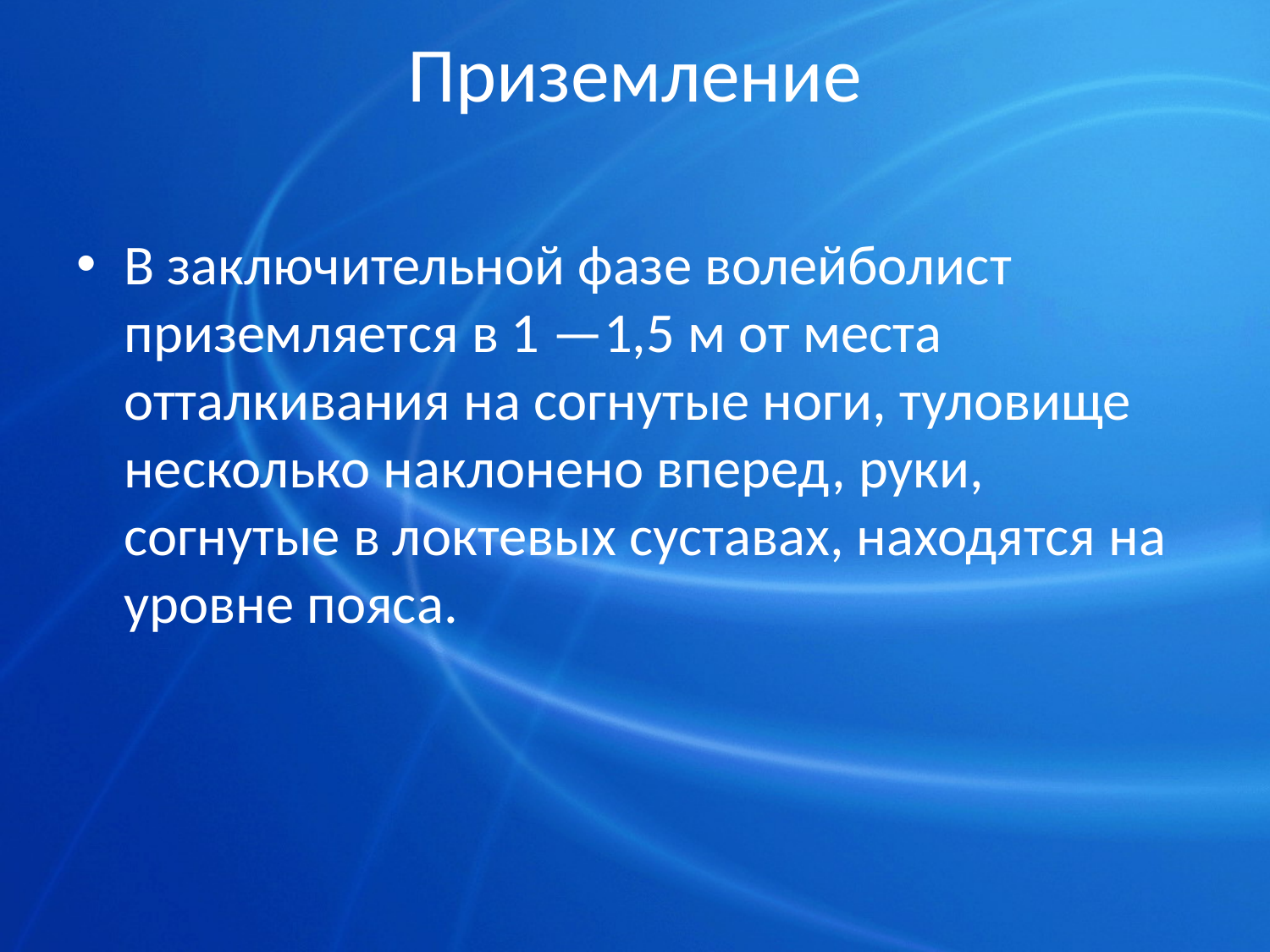

# Приземление
В заключительной фазе волейболист приземляется в 1 —1,5 м от места отталкивания на согнутые ноги, туловище несколько наклонено вперед, руки, согнутые в лок­тевых суставах, находятся на уровне пояса.